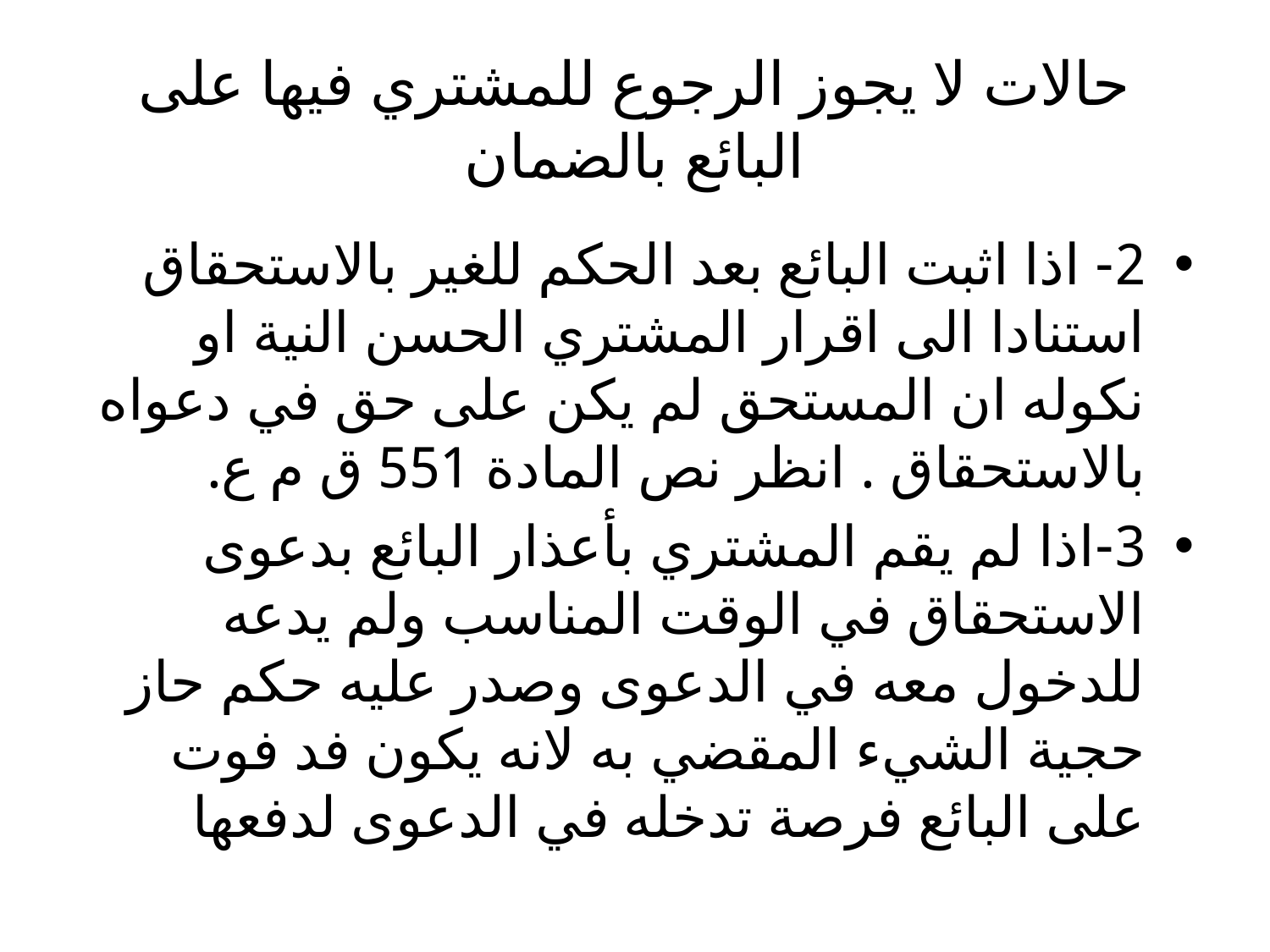

# حالات لا يجوز الرجوع للمشتري فيها على البائع بالضمان
2- اذا اثبت البائع بعد الحكم للغير بالاستحقاق  استنادا الى اقرار المشتري الحسن النية او نكوله ان المستحق لم يكن على حق في دعواه بالاستحقاق . انظر نص المادة 551 ق م ع.
3-اذا لم يقم المشتري بأعذار البائع بدعوى الاستحقاق في الوقت المناسب ولم يدعه للدخول معه في الدعوى وصدر عليه حكم حاز حجية الشيء المقضي به لانه يكون فد فوت على البائع فرصة تدخله في الدعوى لدفعها